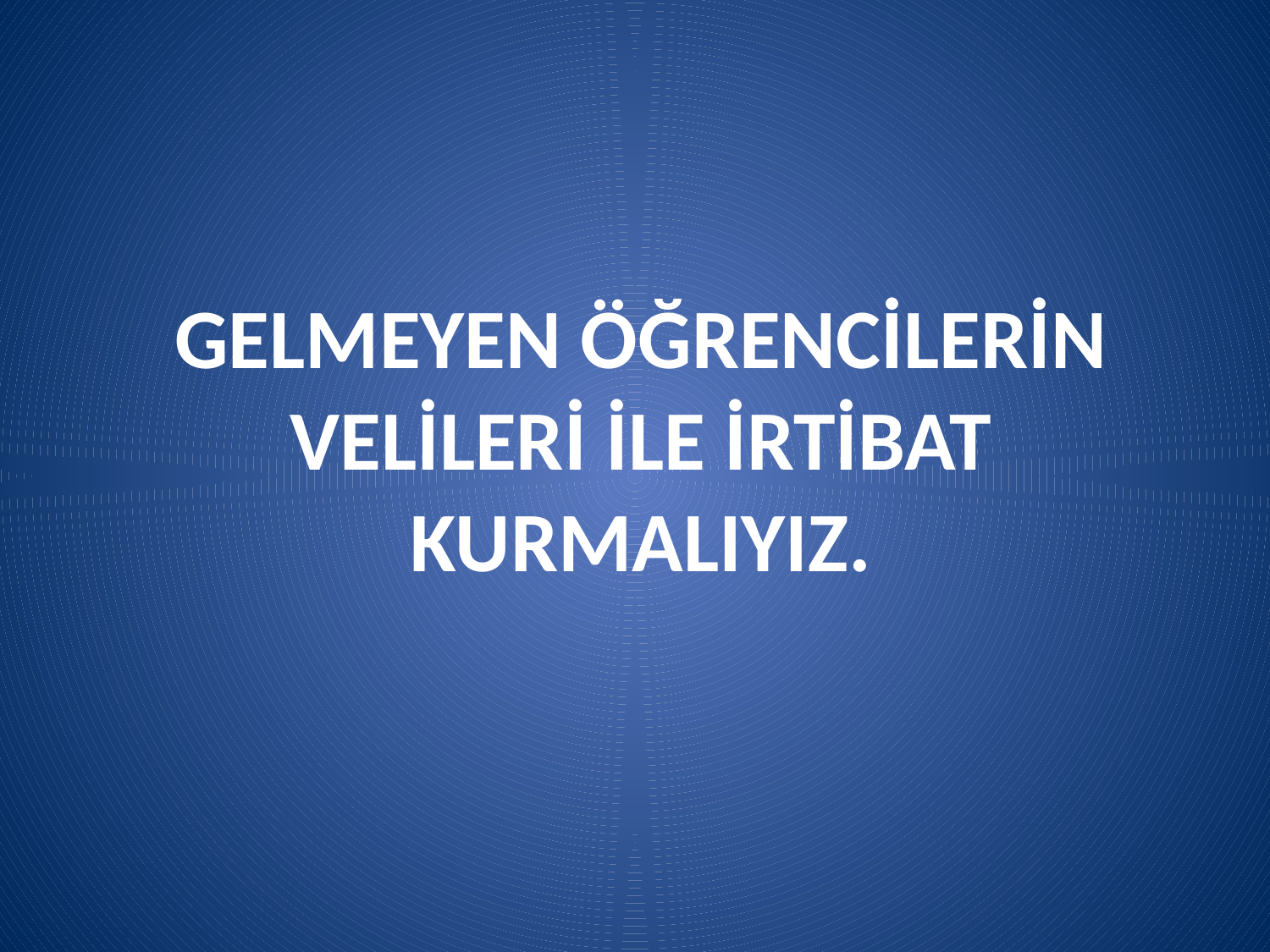

# GELMEYEN ÖĞRENCİLERİN VELİLERİ İLE İRTİBAT KURMALIYIZ.